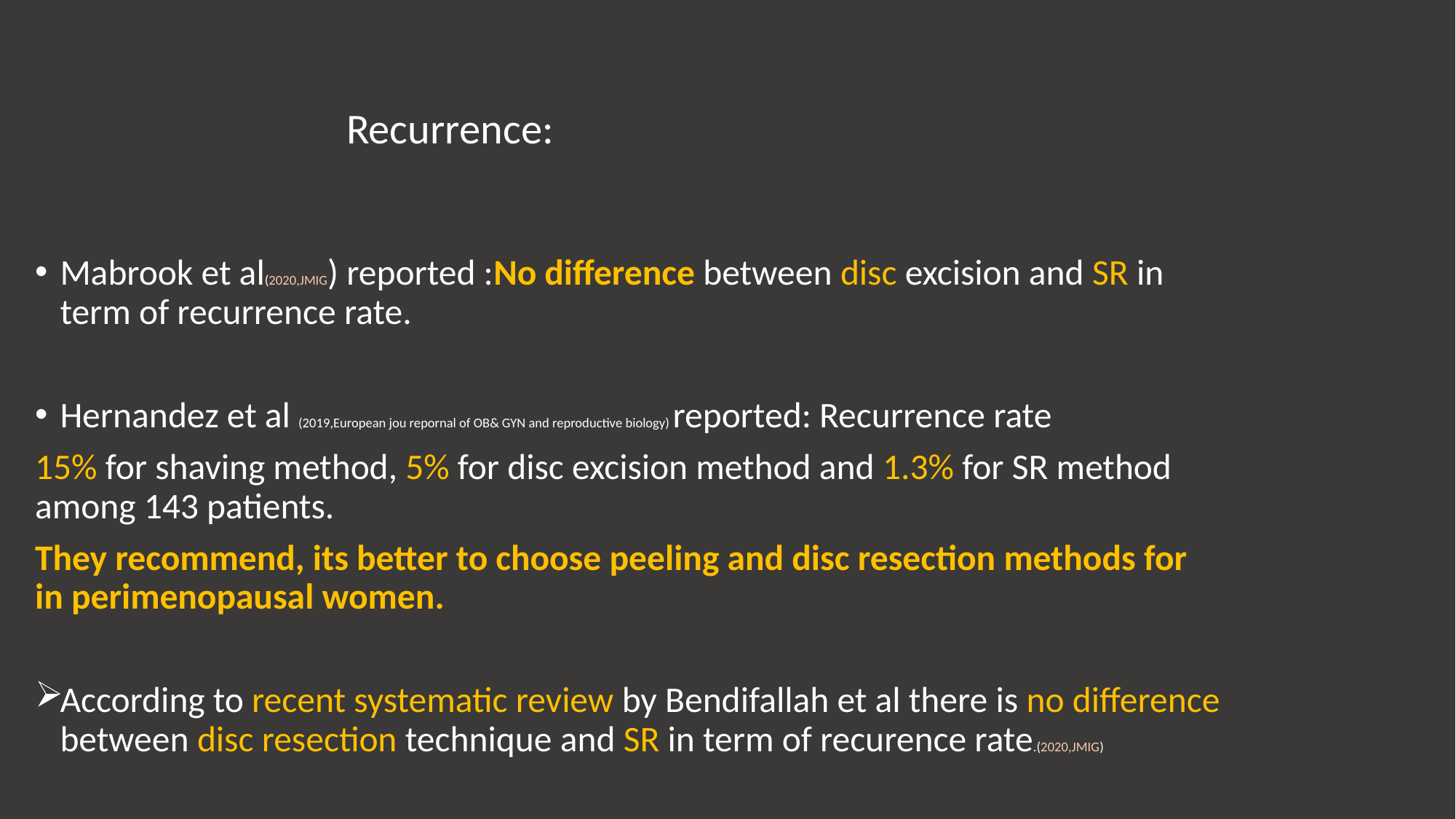

# Recurrence:

Mabrook et al(2020,JMIG) reported :No difference between disc excision and SR in term of recurrence rate.

Hernandez et al (2019,European jou repornal of OB& GYN and reproductive biology) reported: Recurrence rate
15% for shaving method, 5% for disc excision method and 1.3% for SR method among 143 patients.
They recommend, its better to choose peeling and disc resection methods for in perimenopausal women.

According to recent systematic review by Bendifallah et al there is no difference between disc resection technique and SR in term of recurence rate.(2020,JMIG)